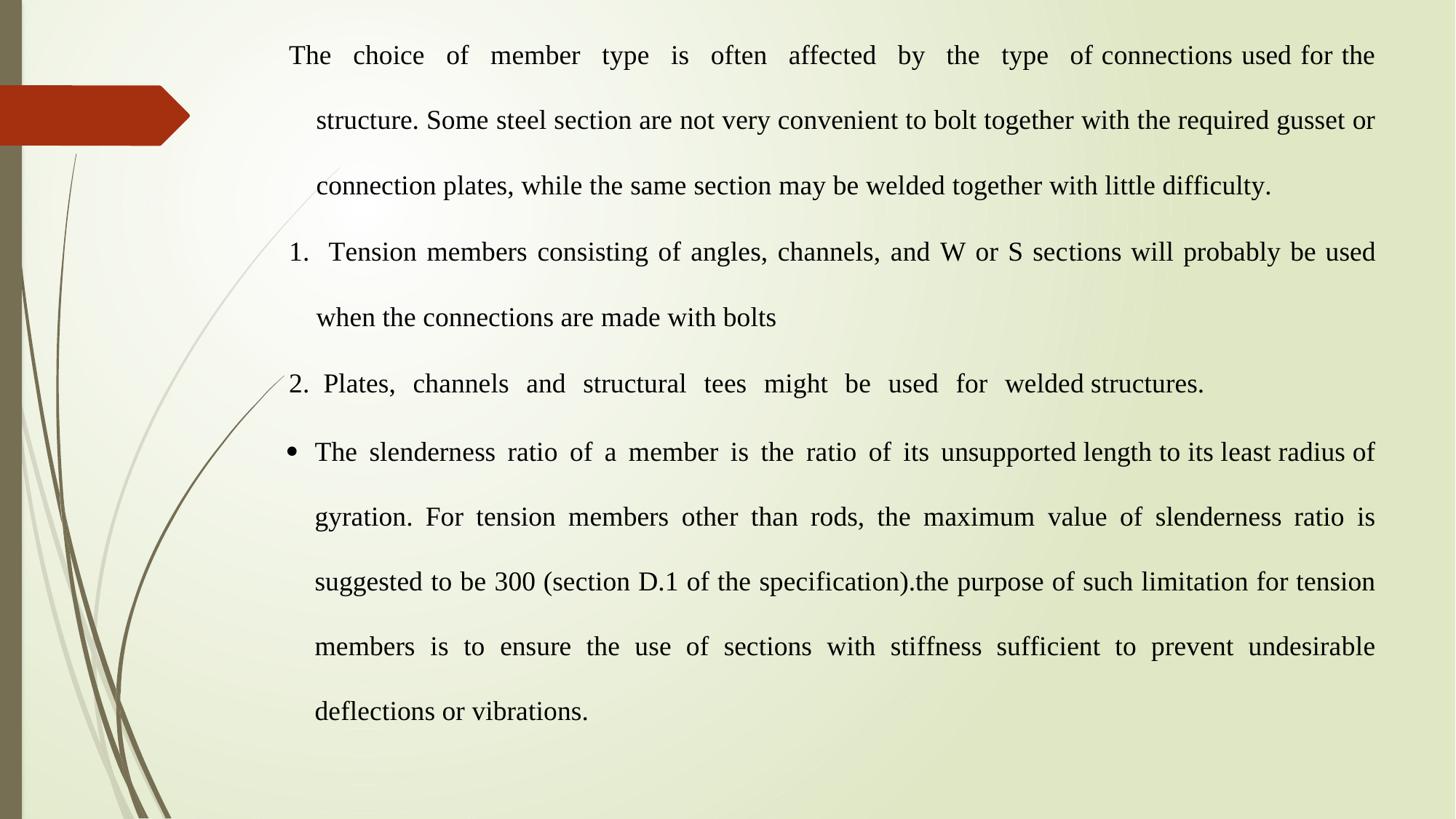

The  choice  of  member  type  is  often  affected  by  the  type  of connections used for the structure. Some steel section are not very convenient to bolt together with the required gusset or connection plates, while the same section may be welded together with little difficulty.
1.  Tension members consisting of angles, channels, and W or S sections will probably be used when the connections are made with bolts
2.  Plates,  channels  and  structural  tees  might  be  used  for  welded structures.
•	The slenderness ratio of a member is the ratio of its unsupported length to its least radius of gyration. For tension members other than rods, the maximum value of slenderness ratio is suggested to be 300 (section D.1 of the specification).the purpose of such limitation for tension members is to ensure the use of sections with stiffness sufficient to prevent undesirable deflections or vibrations.